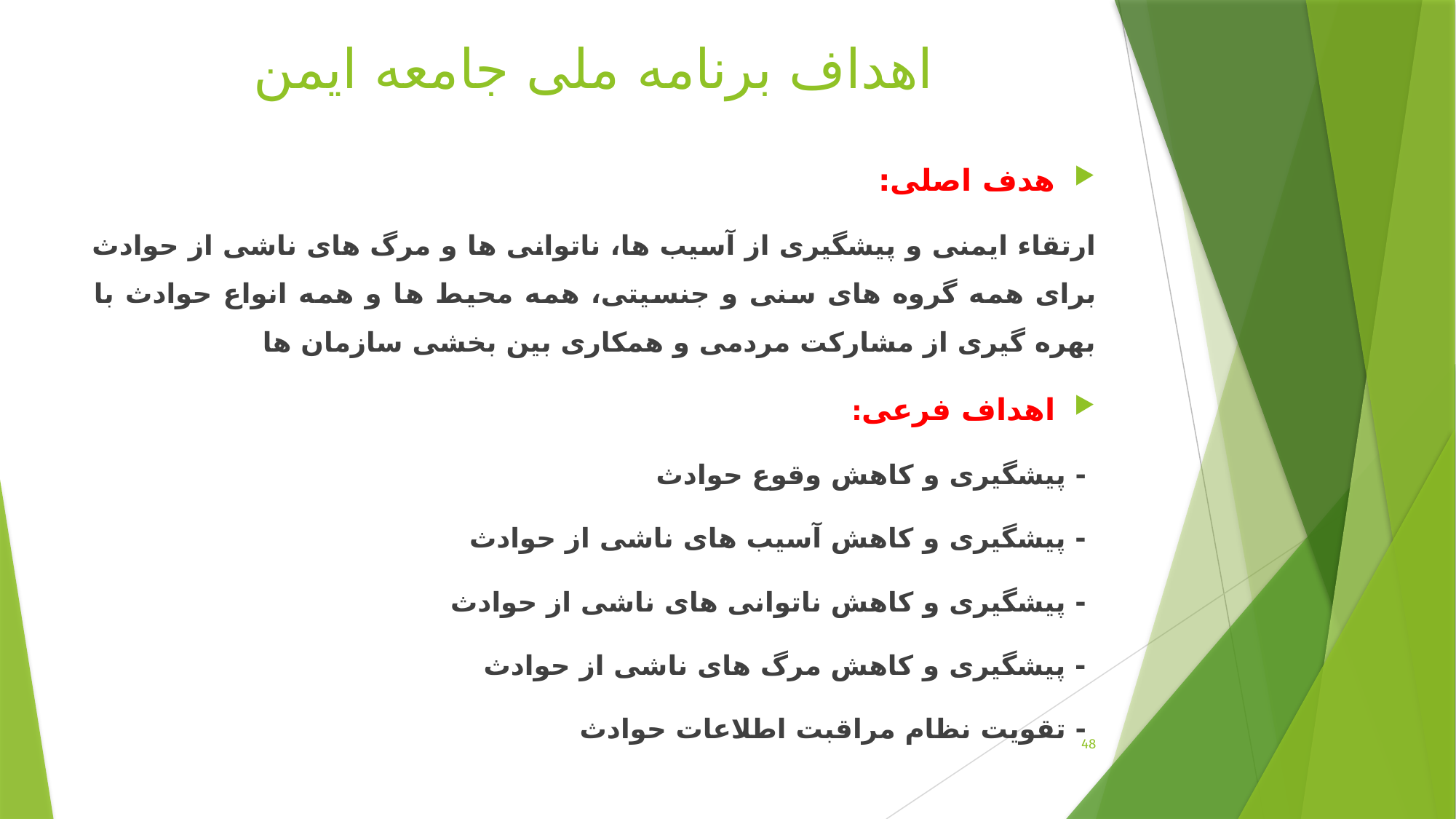

# اهداف برنامه ملی جامعه ایمن
هدف اصلی:
ارتقاء ایمنی و پیشگیری از آسیب ها، ناتوانی ها و مرگ های ناشی از حوادث برای همه گروه های سنی و جنسیتی، همه محیط ها و همه انواع حوادث با بهره گیری از مشارکت مردمی و همکاری بین بخشی سازمان ها
اهداف فرعی:
 - پیشگیری و کاهش وقوع حوادث
 - پیشگیری و کاهش آسیب های ناشی از حوادث
 - پیشگیری و کاهش ناتوانی های ناشی از حوادث
 - پیشگیری و کاهش مرگ های ناشی از حوادث
 - تقویت نظام مراقبت اطلاعات حوادث

48